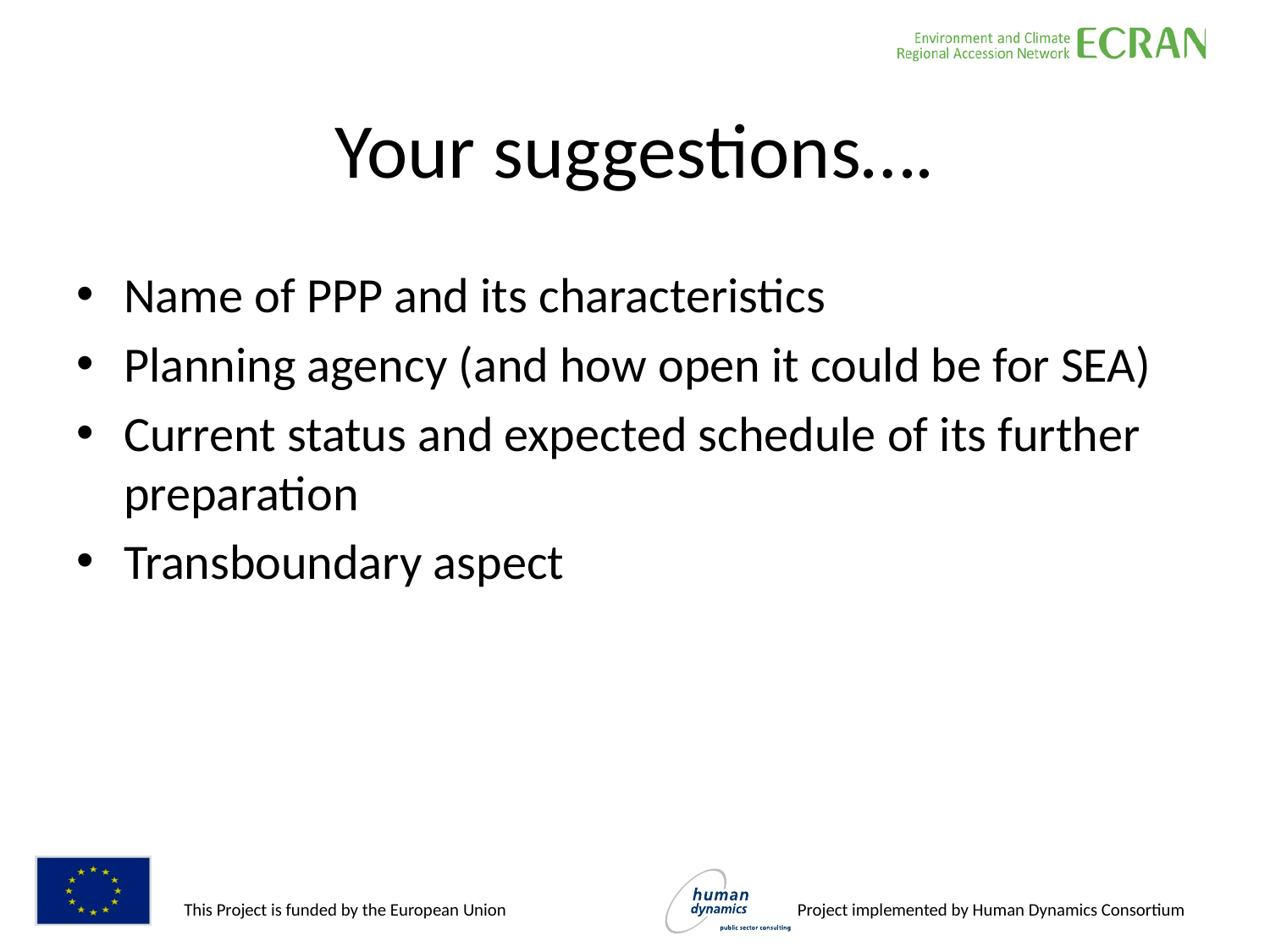

# Your suggestions….
Name of PPP and its characteristics
Planning agency (and how open it could be for SEA)
Current status and expected schedule of its further preparation
Transboundary aspect